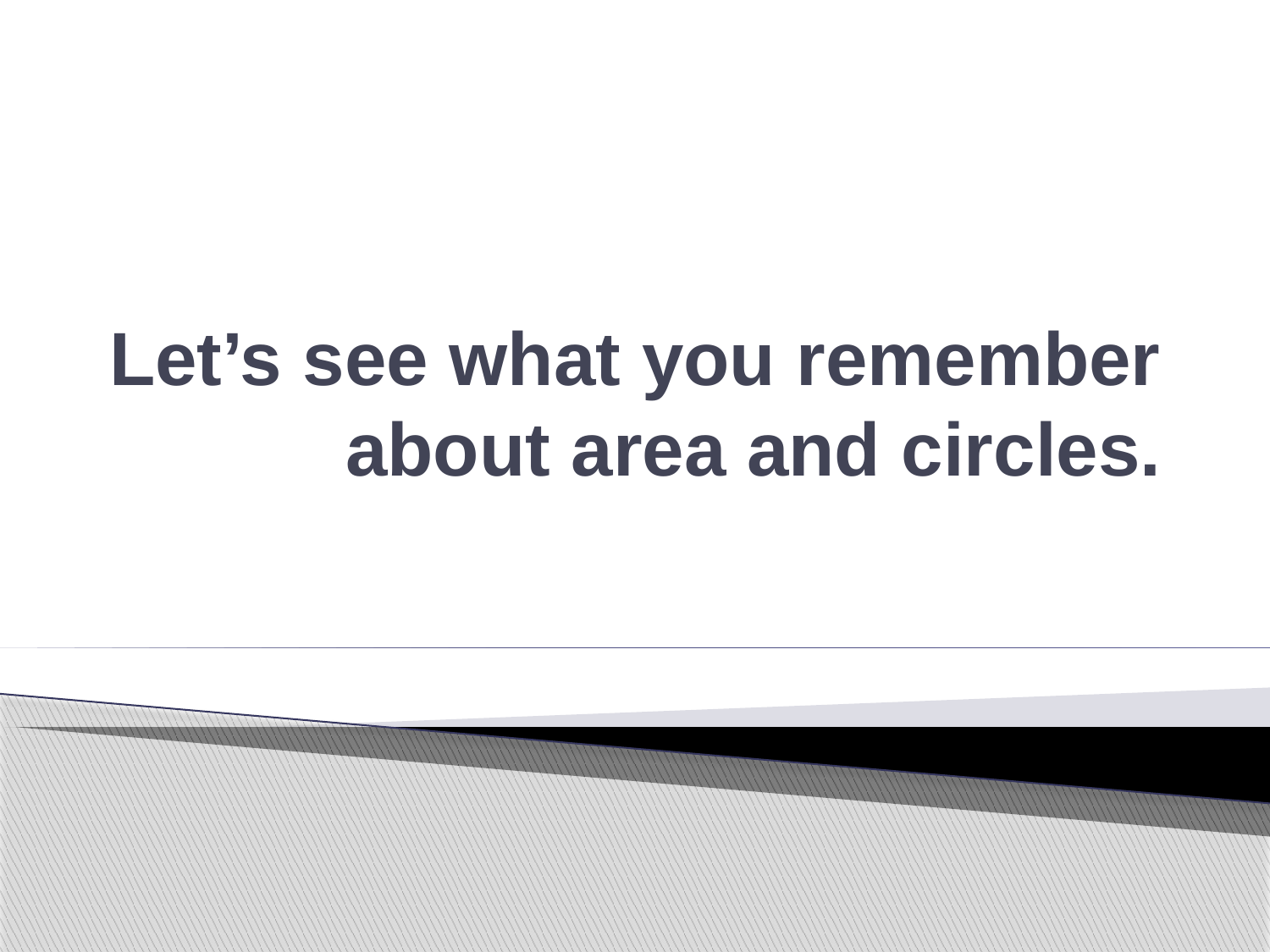

# Let’s see what you remember about area and circles.